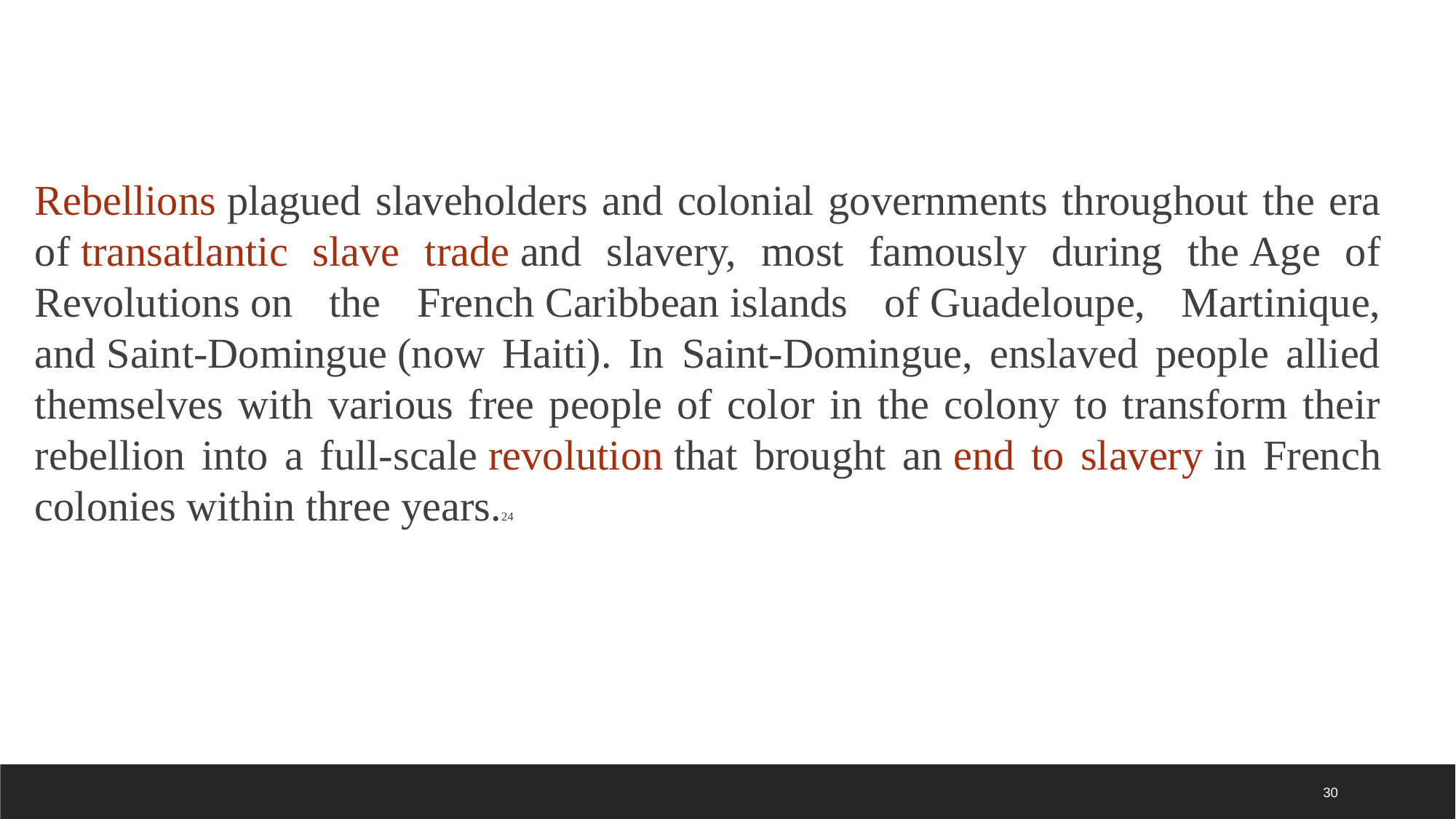

Rebellions plagued slaveholders and colonial governments throughout the era of transatlantic slave trade and slavery, most famously during the Age of Revolutions on the French Caribbean islands of Guadeloupe, Martinique, and Saint-Domingue (now Haiti). In Saint-Domingue, enslaved people allied themselves with various free people of color in the colony to transform their rebellion into a full-scale revolution that brought an end to slavery in French colonies within three years.24
30